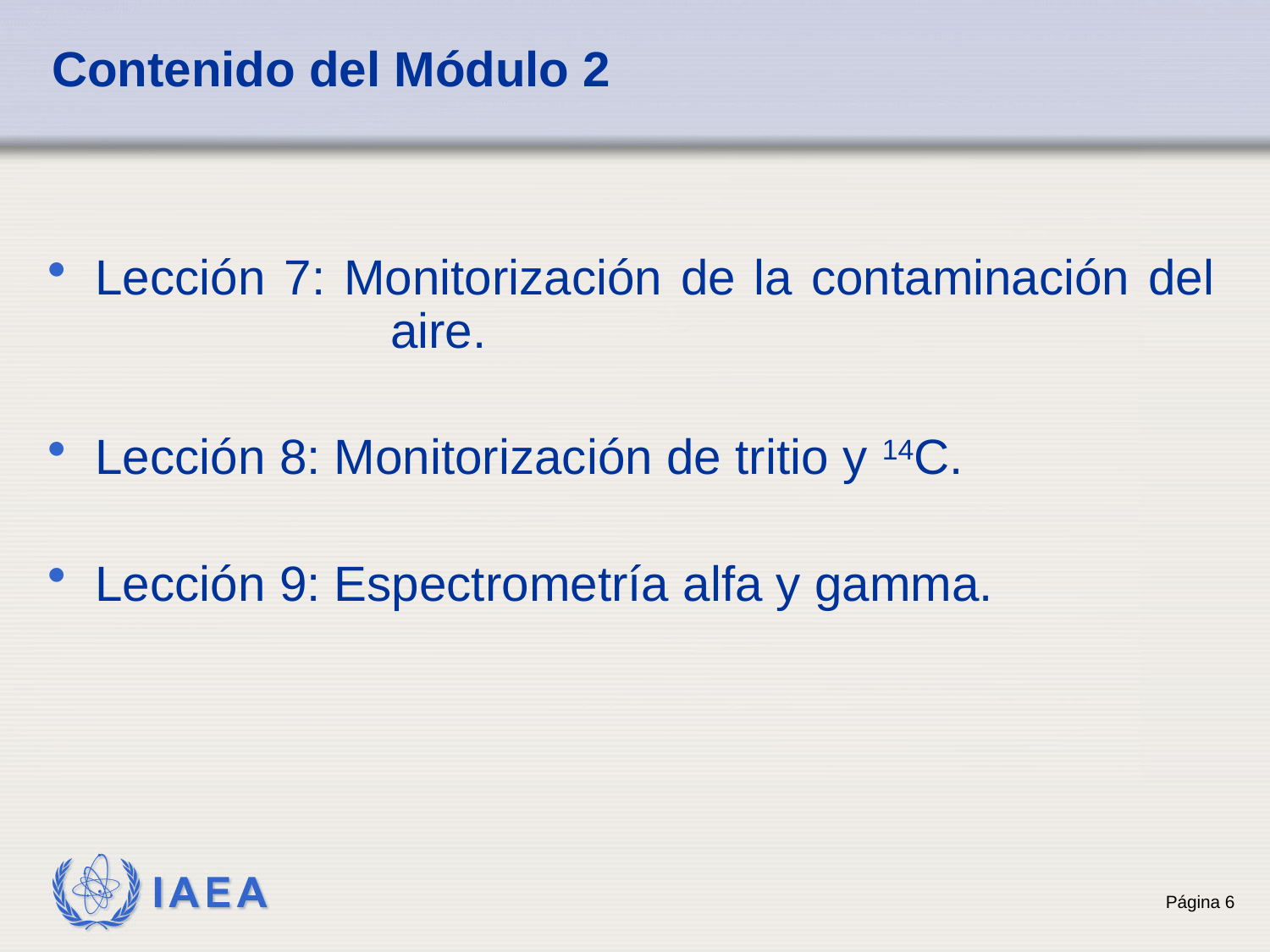

# Contenido del Módulo 2
Lección 7: Monitorización de la contaminación del 		   aire.

Lección 8: Monitorización de tritio y 14C.

Lección 9: Espectrometría alfa y gamma.
6